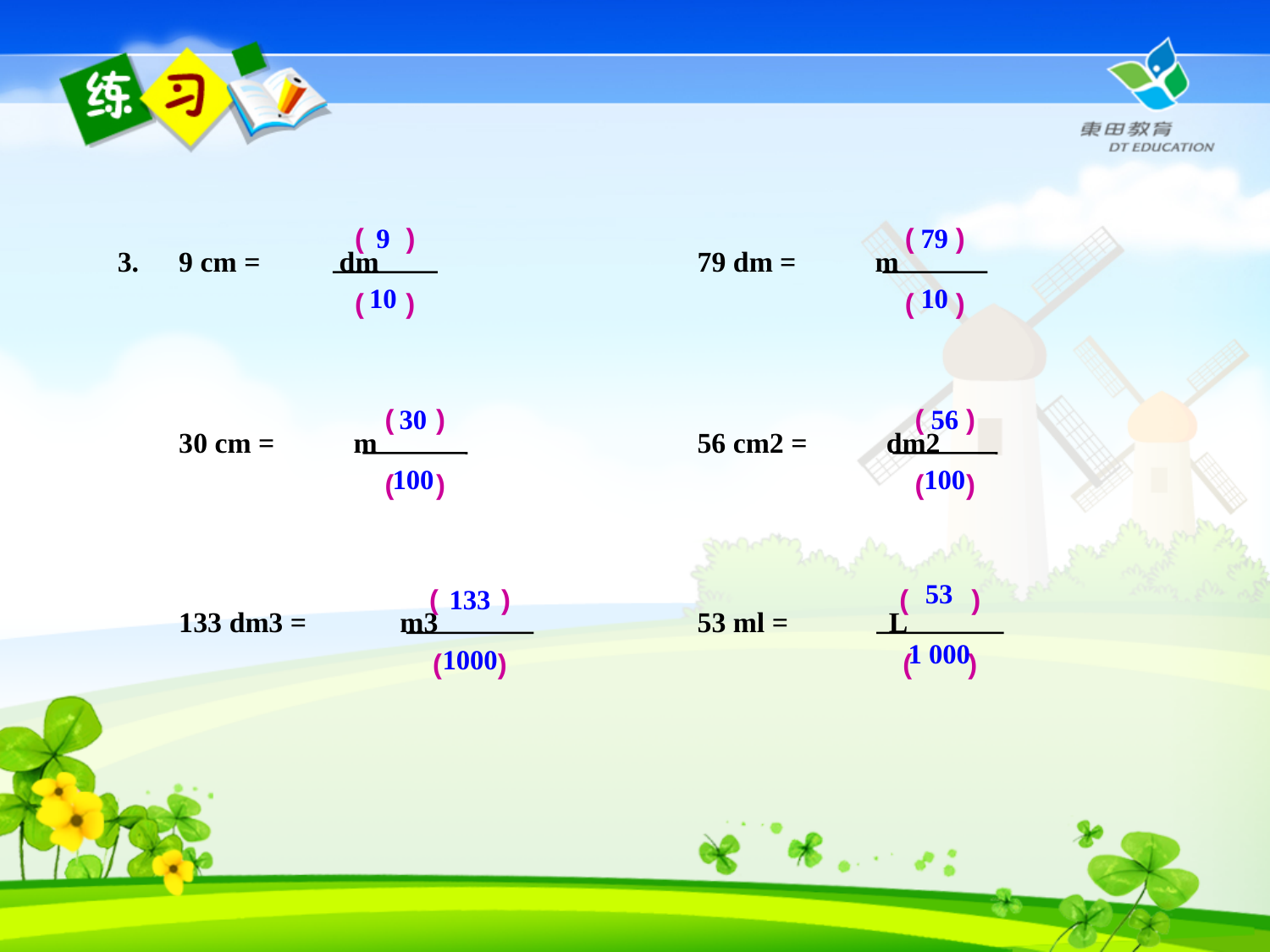

9
10
79
10
(      )
(      )

(      )
(      )

3.
9 cm =           dm
79 dm =           m
30
100
56
100
(      )
(      )

(      )
(      )

30 cm =           m
56 cm2 =           dm2
53
1 000
133
1000
(         )
(        )

(         )
(        )

133 dm3 =             m3
53 ml =              L